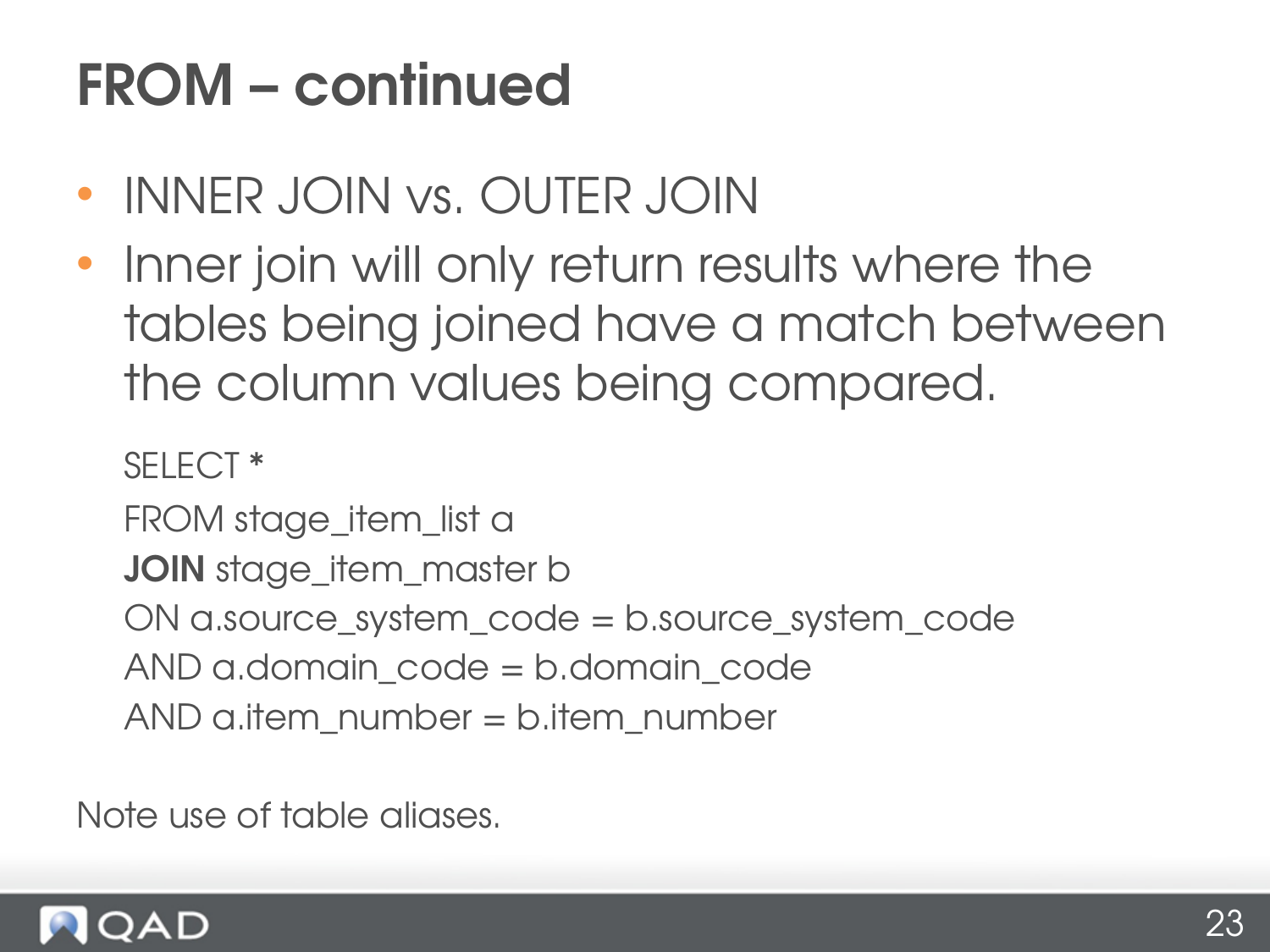

# FROM – continued
INNER JOIN vs. OUTER JOIN
Inner join will only return results where the tables being joined have a match between the column values being compared.
	SELECT *
	FROM stage_item_list a
	JOIN stage_item_master b
	ON a.source_system_code = b.source_system_code
	AND a.domain_code = b.domain_code
	AND a.item_number = b.item_number

Note use of table aliases.
23